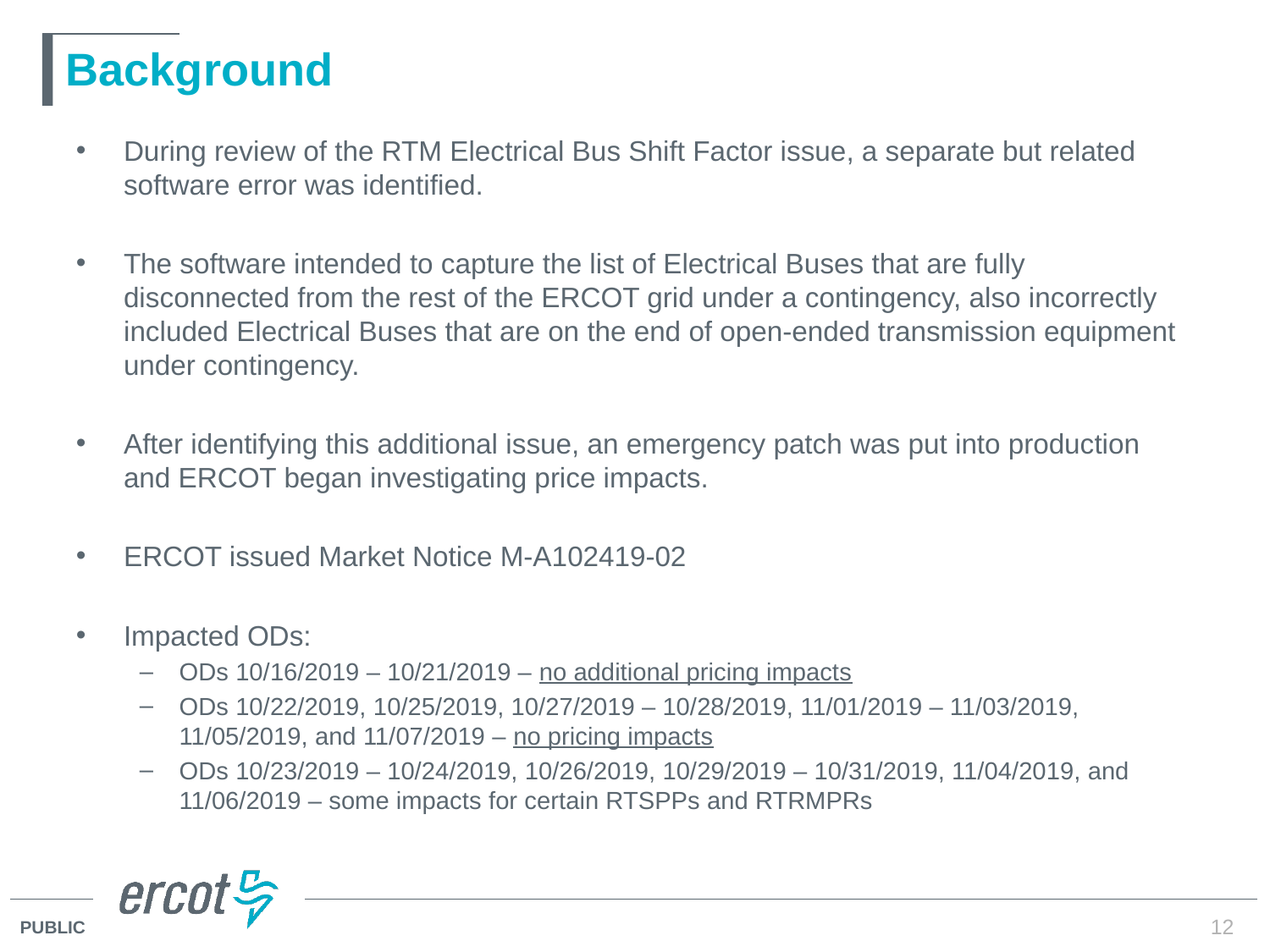

# Background
During review of the RTM Electrical Bus Shift Factor issue, a separate but related software error was identified.

The software intended to capture the list of Electrical Buses that are fully disconnected from the rest of the ERCOT grid under a contingency, also incorrectly included Electrical Buses that are on the end of open-ended transmission equipment under contingency.

After identifying this additional issue, an emergency patch was put into production and ERCOT began investigating price impacts.

ERCOT issued Market Notice M-A102419-02

Impacted ODs:
ODs 10/16/2019 – 10/21/2019 – no additional pricing impacts
ODs 10/22/2019, 10/25/2019, 10/27/2019 – 10/28/2019, 11/01/2019 – 11/03/2019, 11/05/2019, and 11/07/2019 – no pricing impacts
ODs 10/23/2019 – 10/24/2019, 10/26/2019, 10/29/2019 – 10/31/2019, 11/04/2019, and 11/06/2019 – some impacts for certain RTSPPs and RTRMPRs

12